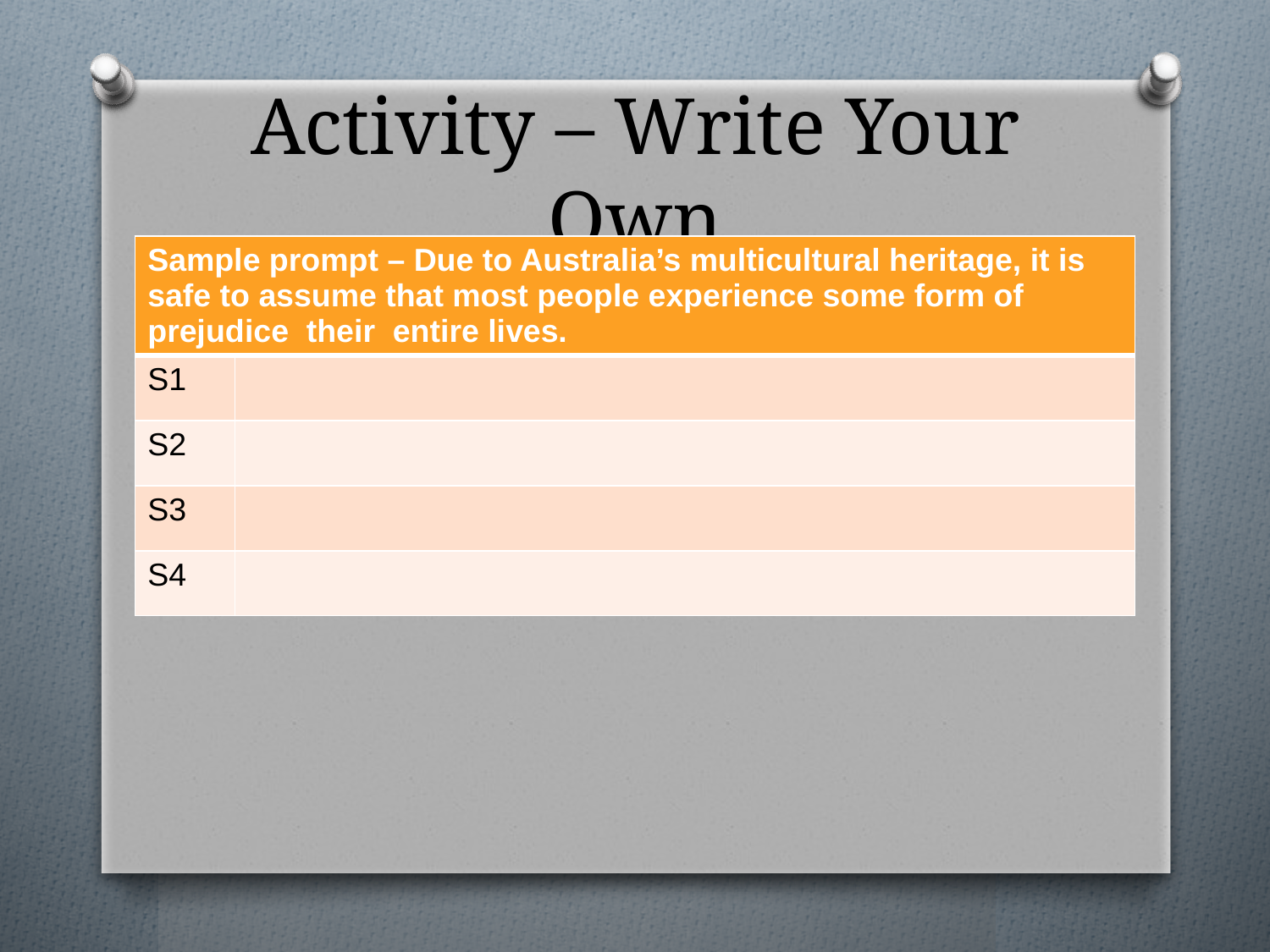

# Activity – Write Your Own
| Sample prompt – Due to Australia’s multicultural heritage, it is safe to assume that most people experience some form of prejudice their entire lives. |  |
| --- | --- |
| S1 |  |
| S2 |  |
| S3 |  |
| S4 |  |